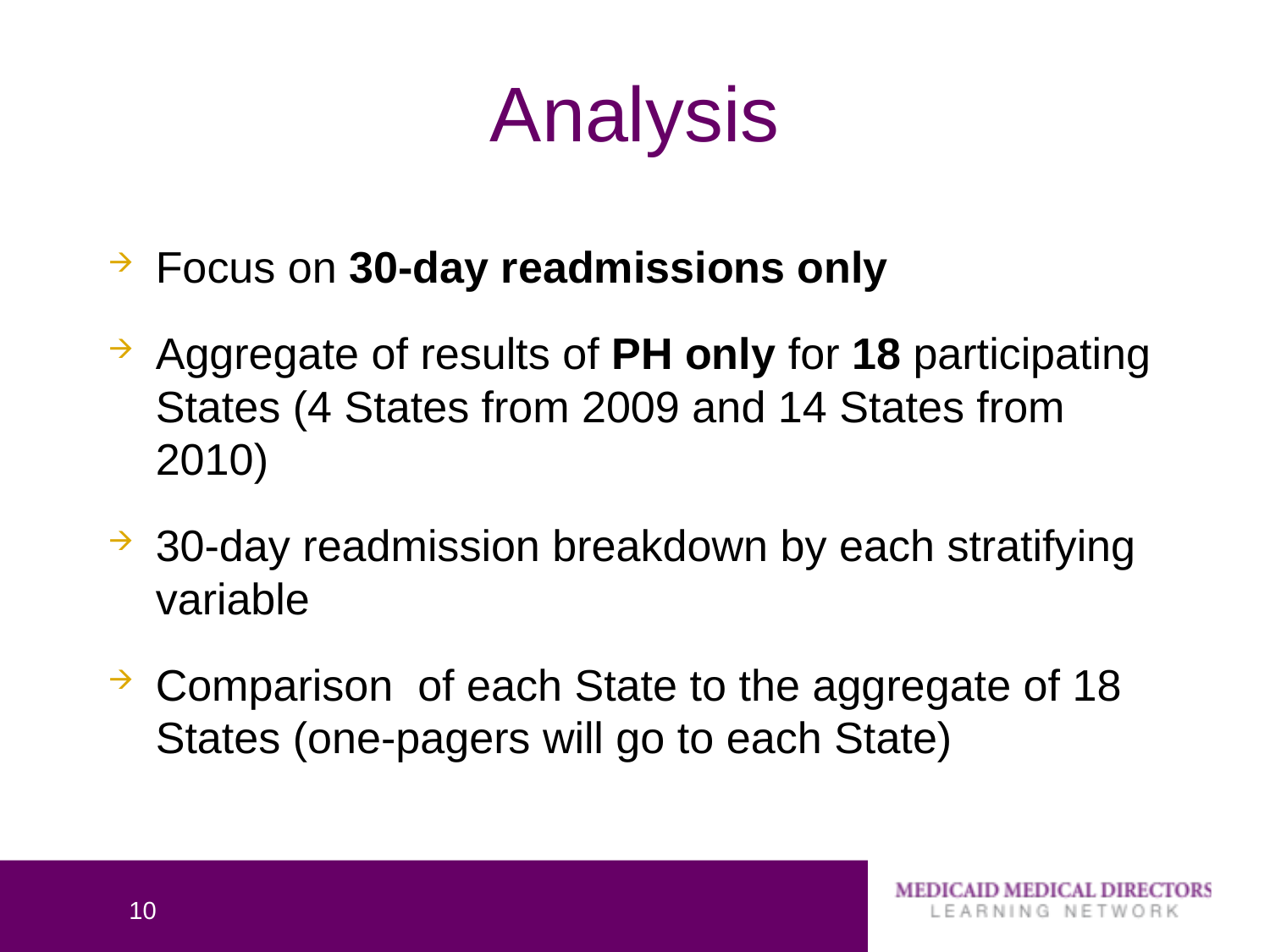

# Analysis
Focus on 30-day readmissions only

Aggregate of results of PH only for 18 participating States (4 States from 2009 and 14 States from 2010)

30-day readmission breakdown by each stratifying variable

Comparison  of each State to the aggregate of 18 States (one-pagers will go to each State)

10